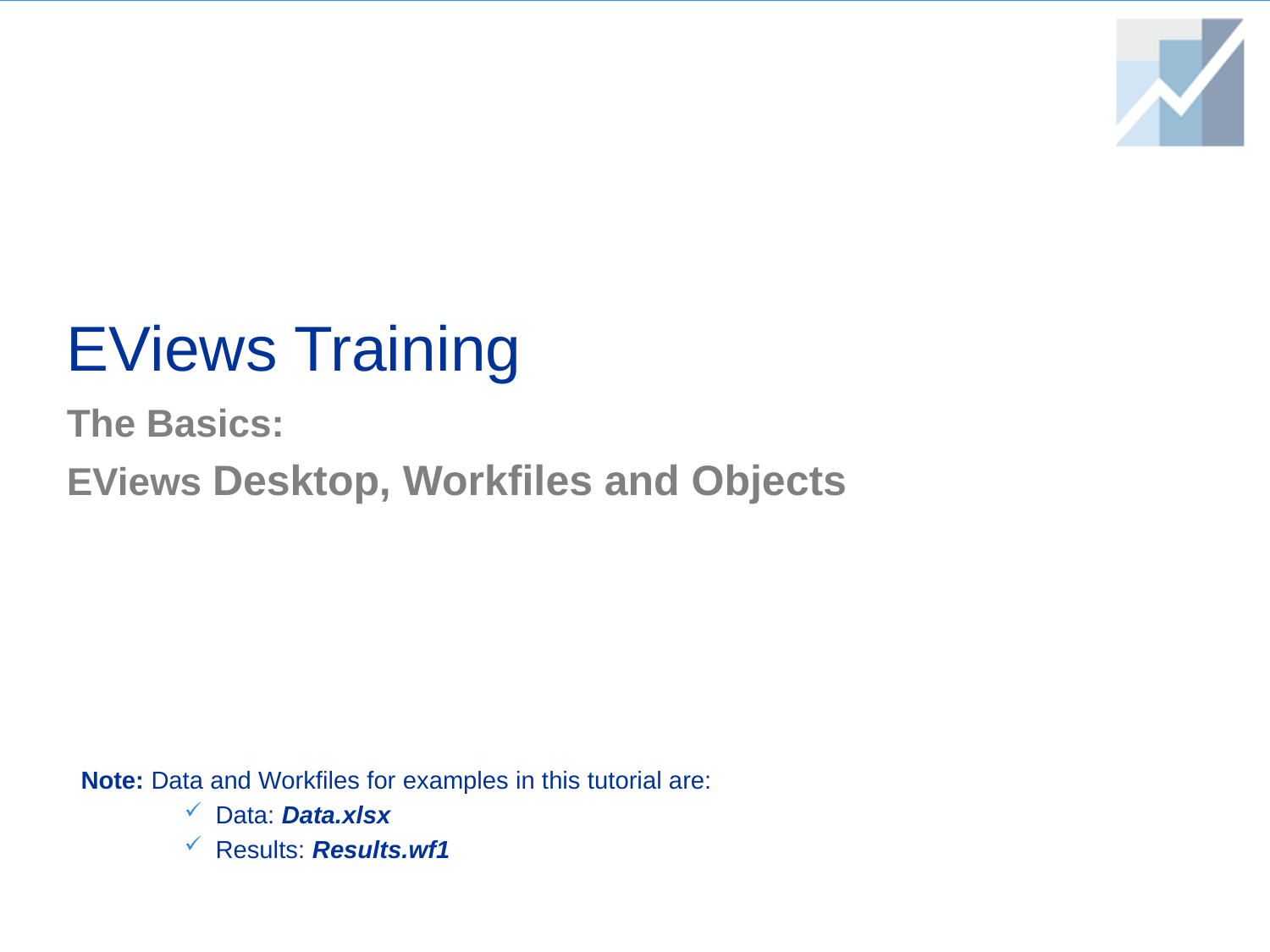

# EViews Training
The Basics:
EViews Desktop, Workfiles and Objects

Note: Data and Workfiles for examples in this tutorial are:
Data: Data.xlsx
Results: Results.wf1